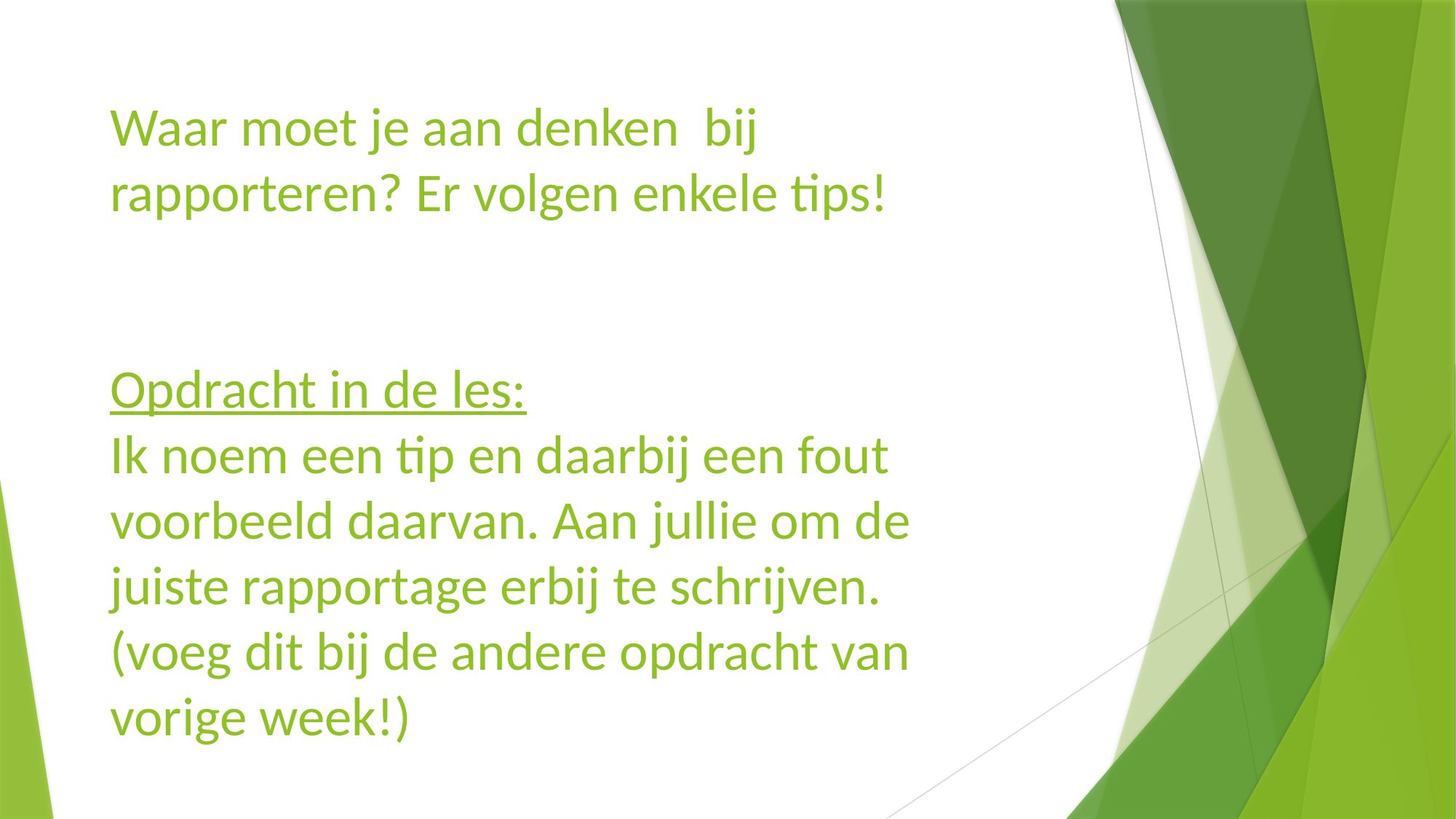

#
Waar moet je aan denken  bij rapporteren? Er volgen enkele tips!

Opdracht in de les:
Ik noem een tip en daarbij een fout voorbeeld daarvan. Aan jullie om de juiste rapportage erbij te schrijven.
(voeg dit bij de andere opdracht van vorige week!)